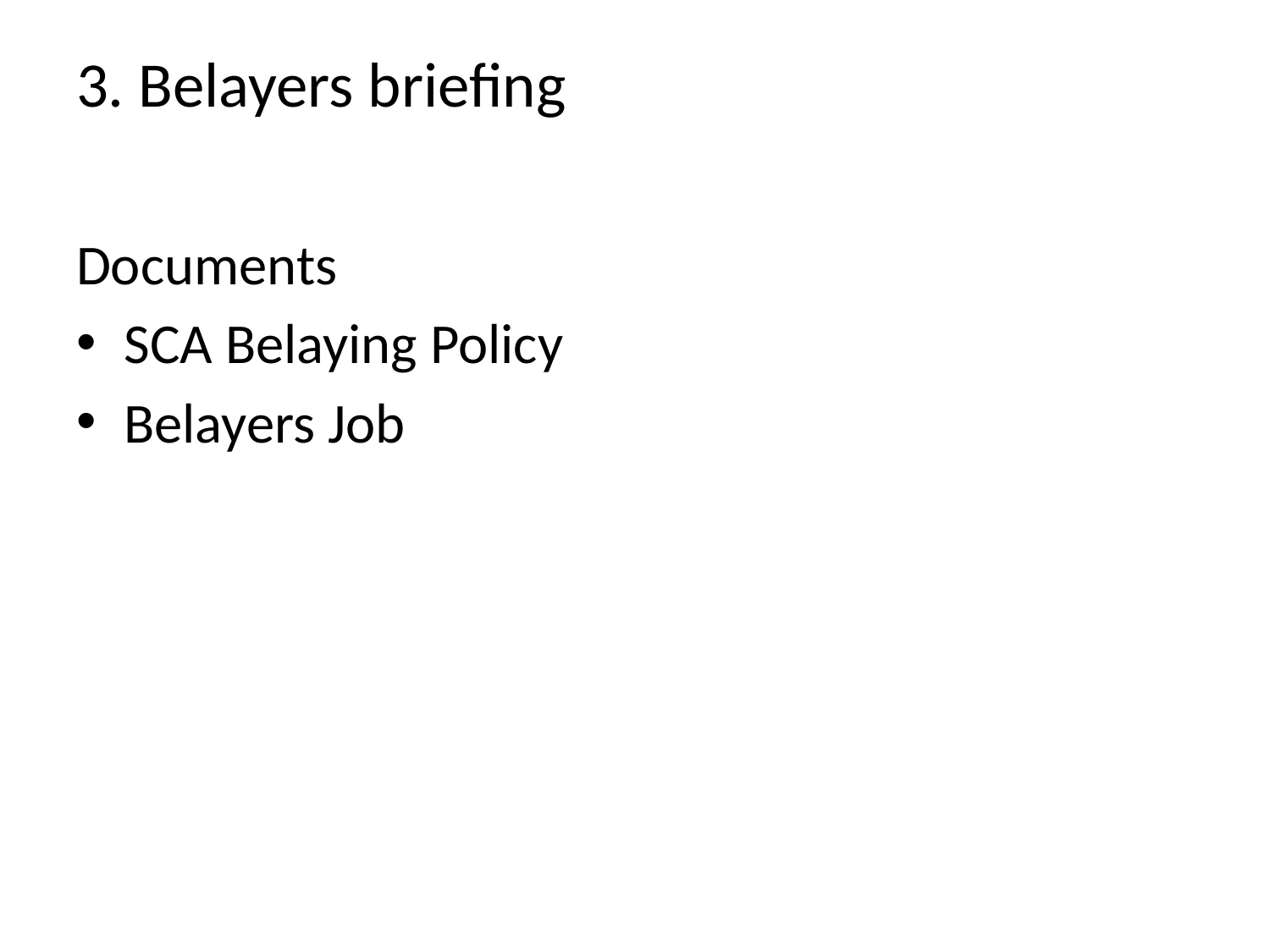

# 3. Belayers briefing
Documents
SCA Belaying Policy
Belayers Job